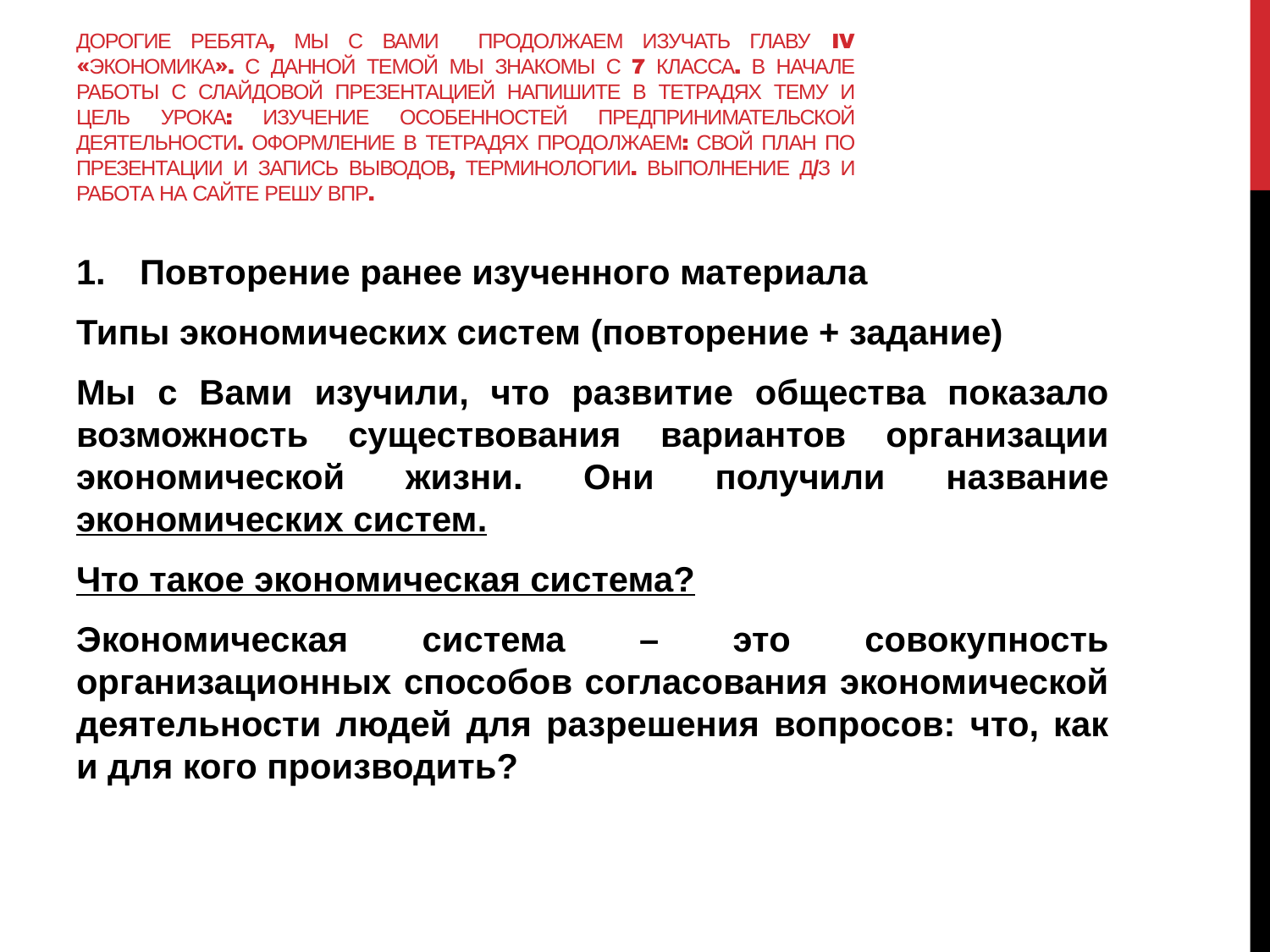

# Дорогие ребята, мы с вами  продолжаем изучать главу IV «Экономика». с данной темой мы знакомы с 7 класса. В начале работы с слайдовой презентацией напишите в тетрадях тему и цель урока: изучение особенностей предпринимательской деятельности. Оформление в тетрадях продолжаем: свой план по презентации и запись выводов, терминологии. Выполнение д/з и работа на сайте решу впр.
Повторение ранее изученного материала
Типы экономических систем (повторение + задание)
Мы с Вами изучили, что развитие общества показало возможность существования вариантов организации экономической жизни. Они получили название экономических систем.
Что такое экономическая система?
Экономическая система – это совокупность организационных способов согласования экономической деятельности людей для разрешения вопросов: что, как и для кого производить?